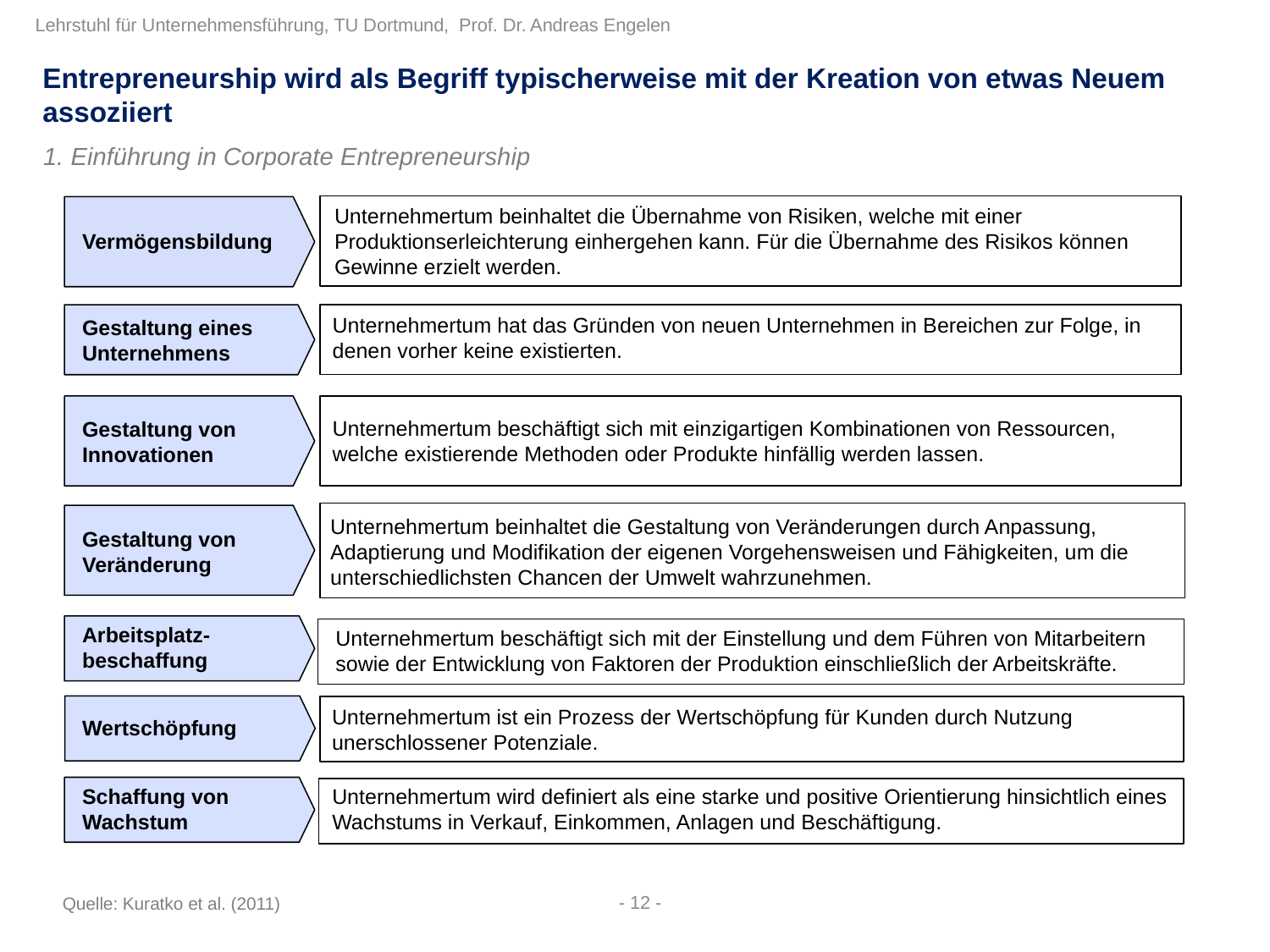

Entrepreneurship wird als Begriff typischerweise mit der Kreation von etwas Neuem assoziiert
1. Einführung in Corporate Entrepreneurship

Unternehmertum beinhaltet die Übernahme von Risiken, welche mit einer Produktionserleichterung einhergehen kann. Für die Übernahme des Risikos können Gewinne erzielt werden.

Vermögensbildung

Unternehmertum hat das Gründen von neuen Unternehmen in Bereichen zur Folge, in denen vorher keine existierten.
Gestaltung eines Unternehmens

Unternehmertum beschäftigt sich mit einzigartigen Kombinationen von Ressourcen, welche existierende Methoden oder Produkte hinfällig werden lassen.
Gestaltung von Innovationen

Unternehmertum beinhaltet die Gestaltung von Veränderungen durch Anpassung, Adaptierung und Modifikation der eigenen Vorgehensweisen und Fähigkeiten, um die unterschiedlichsten Chancen der Umwelt wahrzunehmen.
Gestaltung von Veränderung
Arbeitsplatz-beschaffung

Unternehmertum beschäftigt sich mit der Einstellung und dem Führen von Mitarbeitern sowie der Entwicklung von Faktoren der Produktion einschließlich der Arbeitskräfte.

Unternehmertum ist ein Prozess der Wertschöpfung für Kunden durch Nutzung unerschlossener Potenziale.
Wertschöpfung
Schaffung von Wachstum
Unternehmertum wird definiert als eine starke und positive Orientierung hinsichtlich eines Wachstums in Verkauf, Einkommen, Anlagen und Beschäftigung.

- 12 -
Quelle: Kuratko et al. (2011)